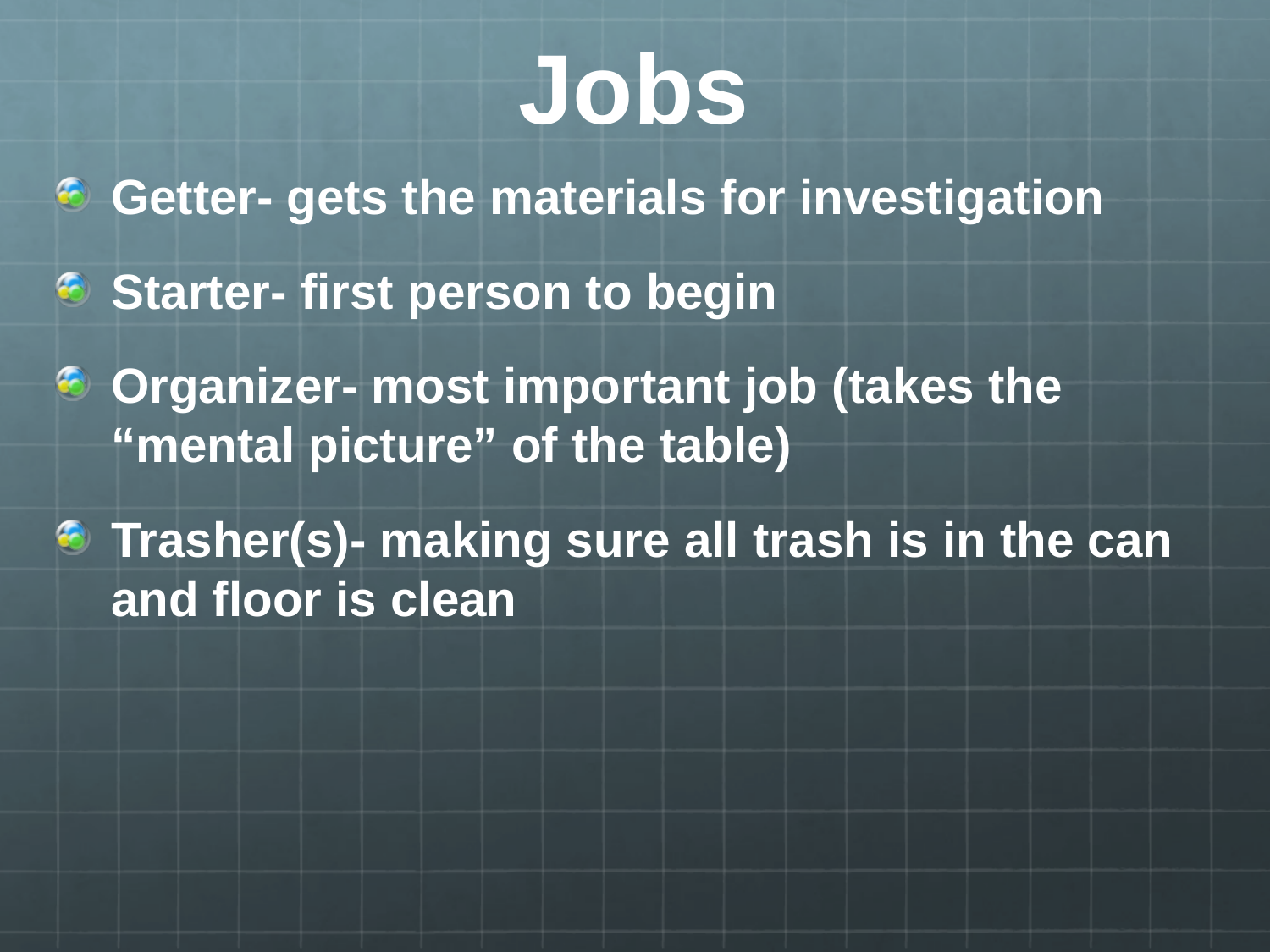

# Jobs
Getter- gets the materials for investigation
Starter- first person to begin
Organizer- most important job (takes the “mental picture” of the table)
Trasher(s)- making sure all trash is in the can and floor is clean